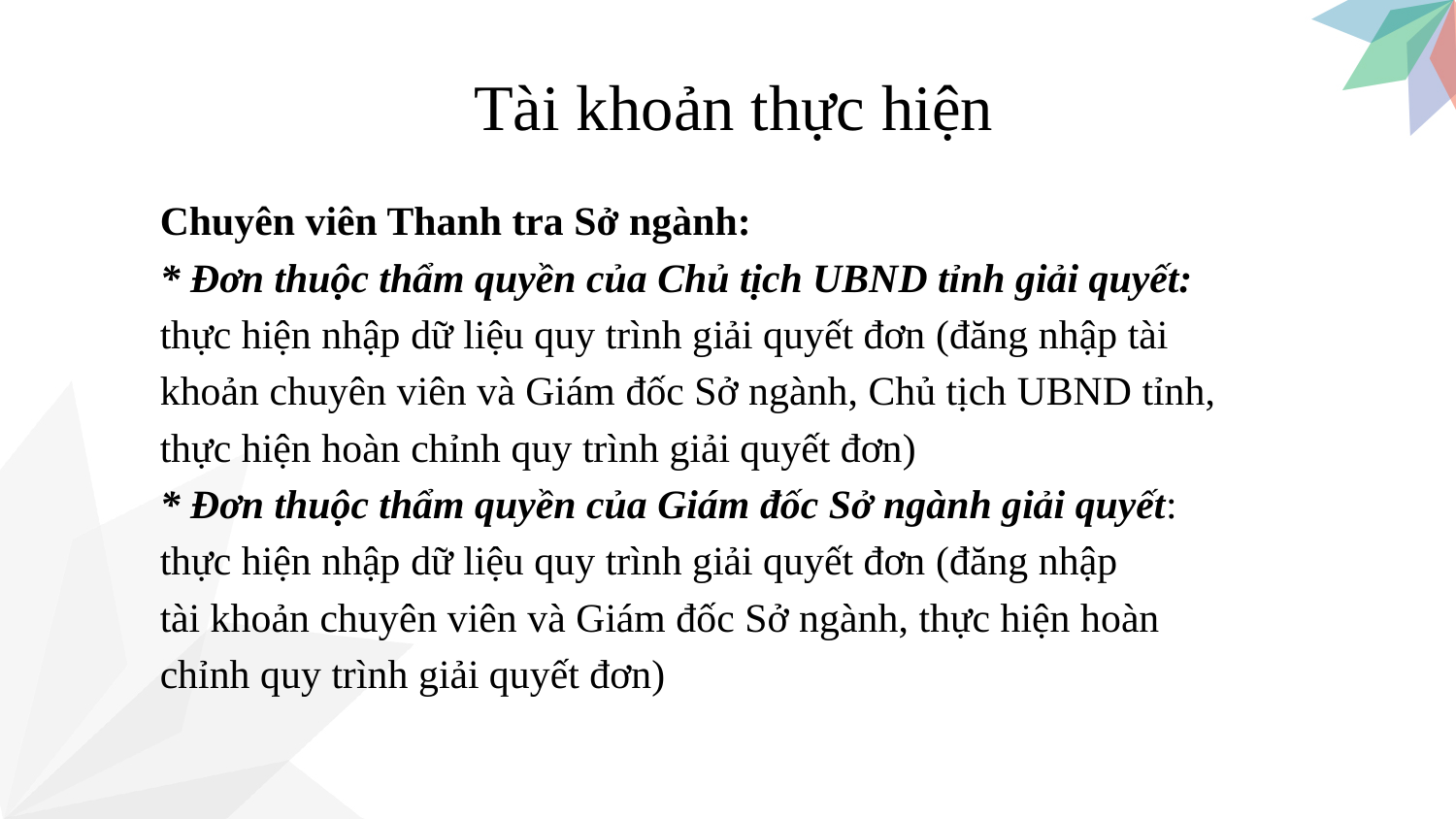

Tài khoản thực hiện
Chuyên viên Thanh tra Sở ngành:
* Đơn thuộc thẩm quyền của Chủ tịch UBND tỉnh giải quyết:
thực hiện nhập dữ liệu quy trình giải quyết đơn (đăng nhập tài
khoản chuyên viên và Giám đốc Sở ngành, Chủ tịch UBND tỉnh,
thực hiện hoàn chỉnh quy trình giải quyết đơn)
* Đơn thuộc thẩm quyền của Giám đốc Sở ngành giải quyết:
thực hiện nhập dữ liệu quy trình giải quyết đơn (đăng nhập
tài khoản chuyên viên và Giám đốc Sở ngành, thực hiện hoàn
chỉnh quy trình giải quyết đơn)